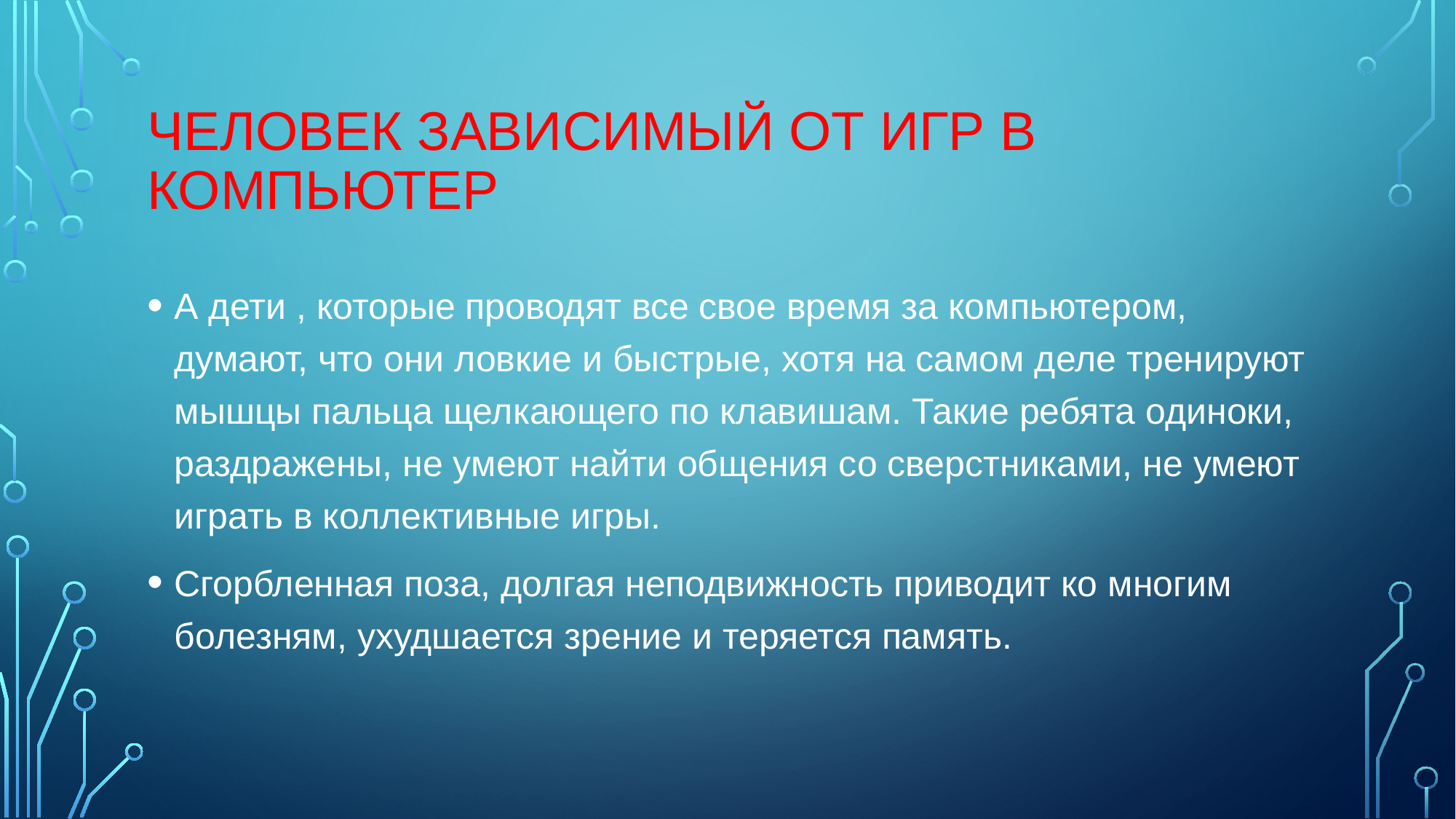

# Человек зависимый от игр в компьютер
А дети , которые проводят все свое время за компьютером, думают, что они ловкие и быстрые, хотя на самом деле тренируют мышцы пальца щелкающего по клавишам. Такие ребята одиноки, раздражены, не умеют найти общения со сверстниками, не умеют играть в коллективные игры.
Сгорбленная поза, долгая неподвижность приводит ко многим болезням, ухудшается зрение и теряется память.